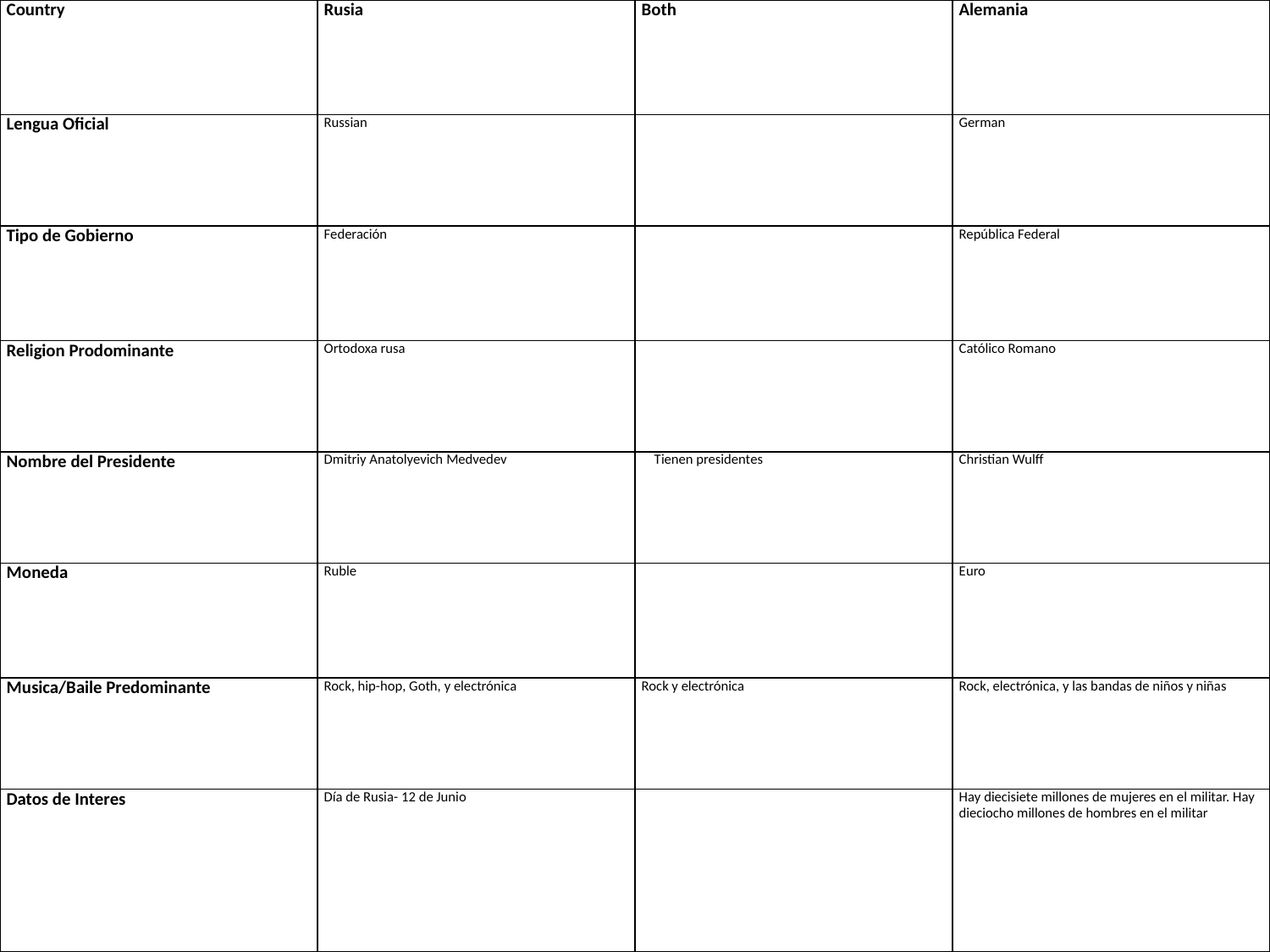

| Country | Rusia | Both | Alemania |
| --- | --- | --- | --- |
| Lengua Oficial | Russian |  | German |
| Tipo de Gobierno | Federación |  | República Federal |
| Religion Prodominante | Ortodoxa rusa |  | Católico Romano |
| Nombre del Presidente | Dmitriy Anatolyevich Medvedev | Tienen presidentes | Christian Wulff |
| Moneda | Ruble |  | Euro |
| Musica/Baile Predominante | Rock, hip-hop, Goth, y electrónica | Rock y electrónica | Rock, electrónica, y las bandas de niños y niñas |
| Datos de Interes | Día de Rusia- 12 de Junio |  | Hay diecisiete millones de mujeres en el militar. Hay dieciocho millones de hombres en el militar |
#